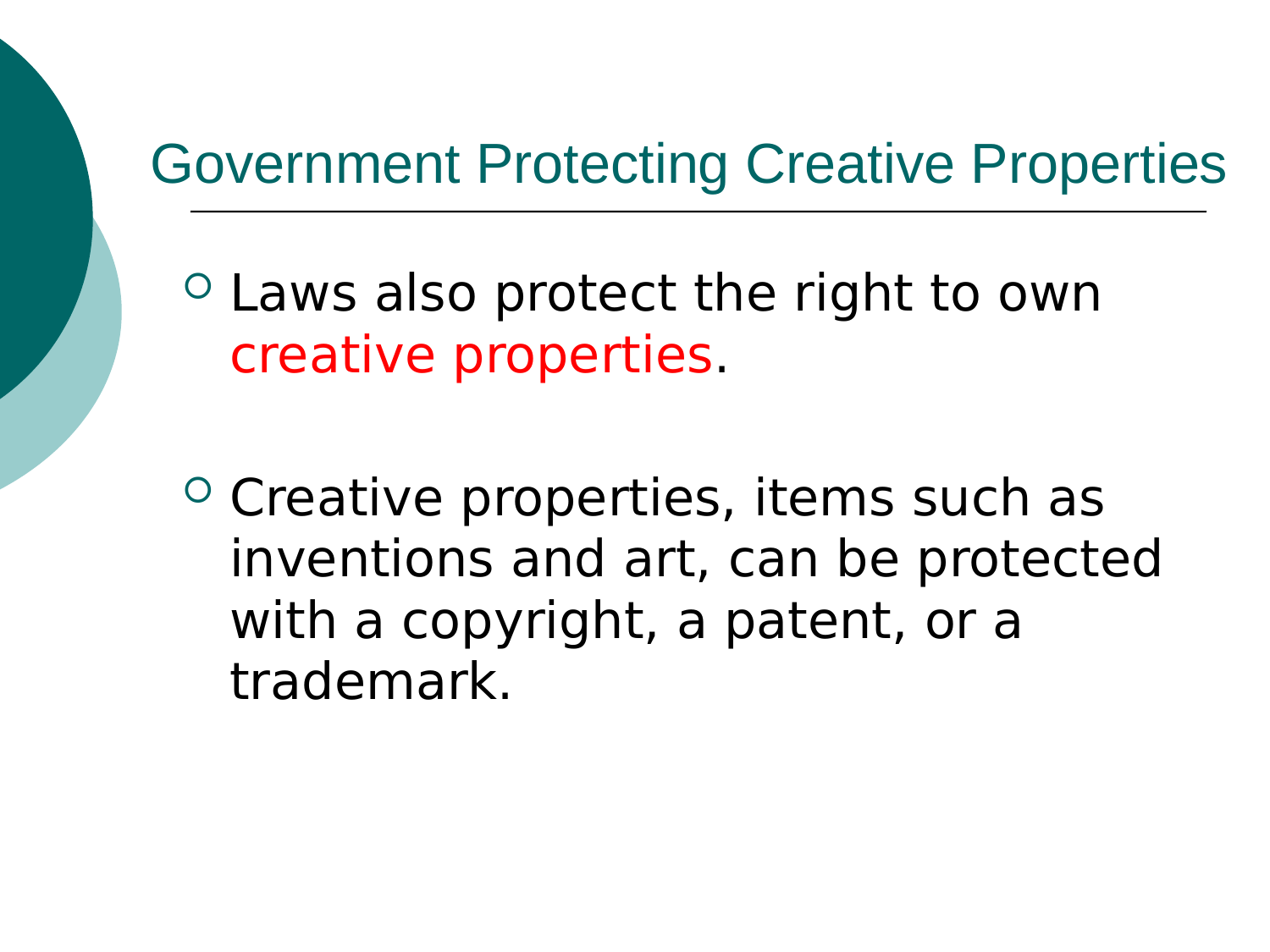

# Government Protecting Creative Properties
Laws also protect the right to own creative properties.

Creative properties, items such as inventions and art, can be protected with a copyright, a patent, or a trademark.